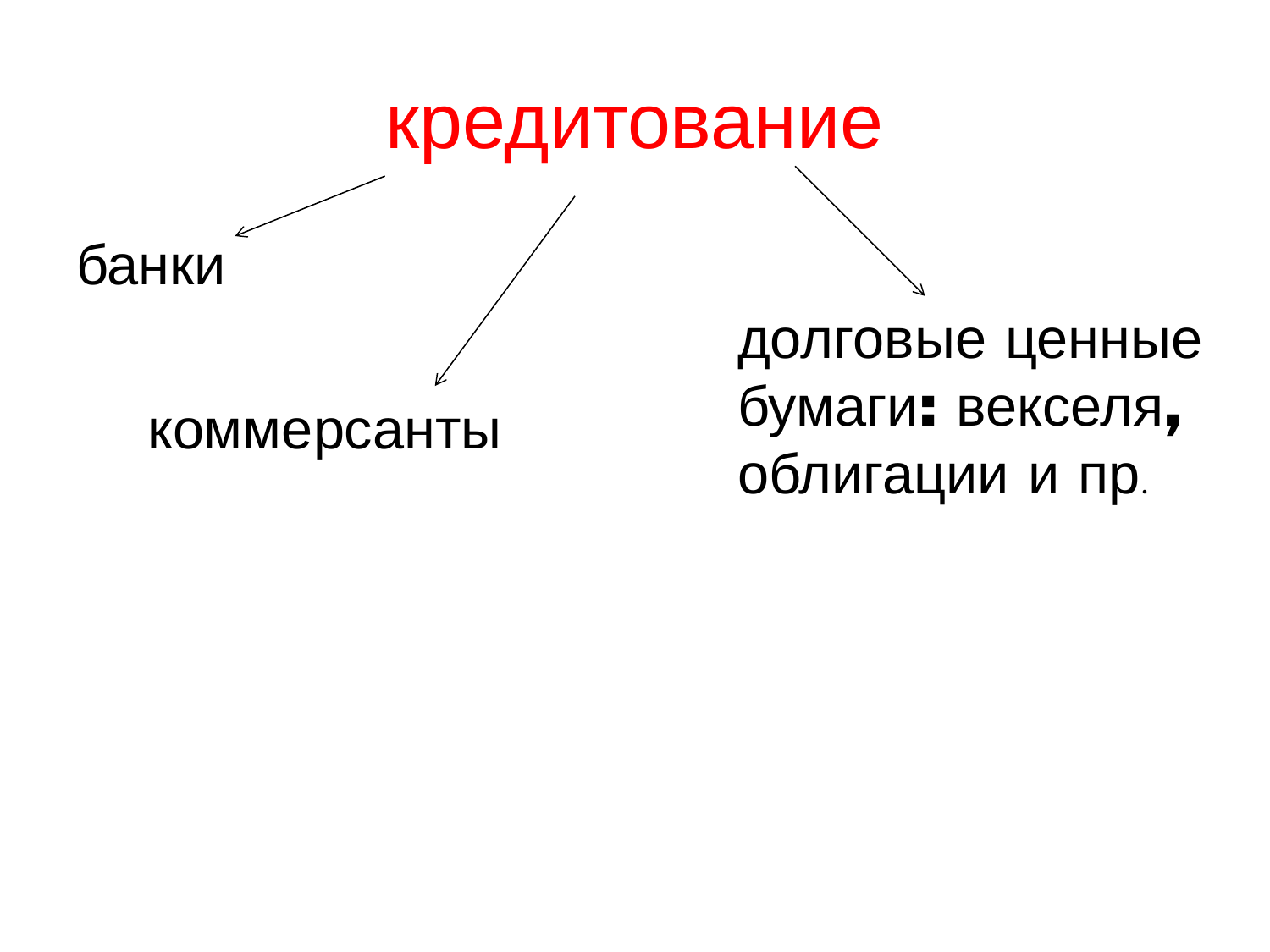

# кредитование
банки
долговые ценные бумаги: векселя, облигации и пр.
коммерсанты